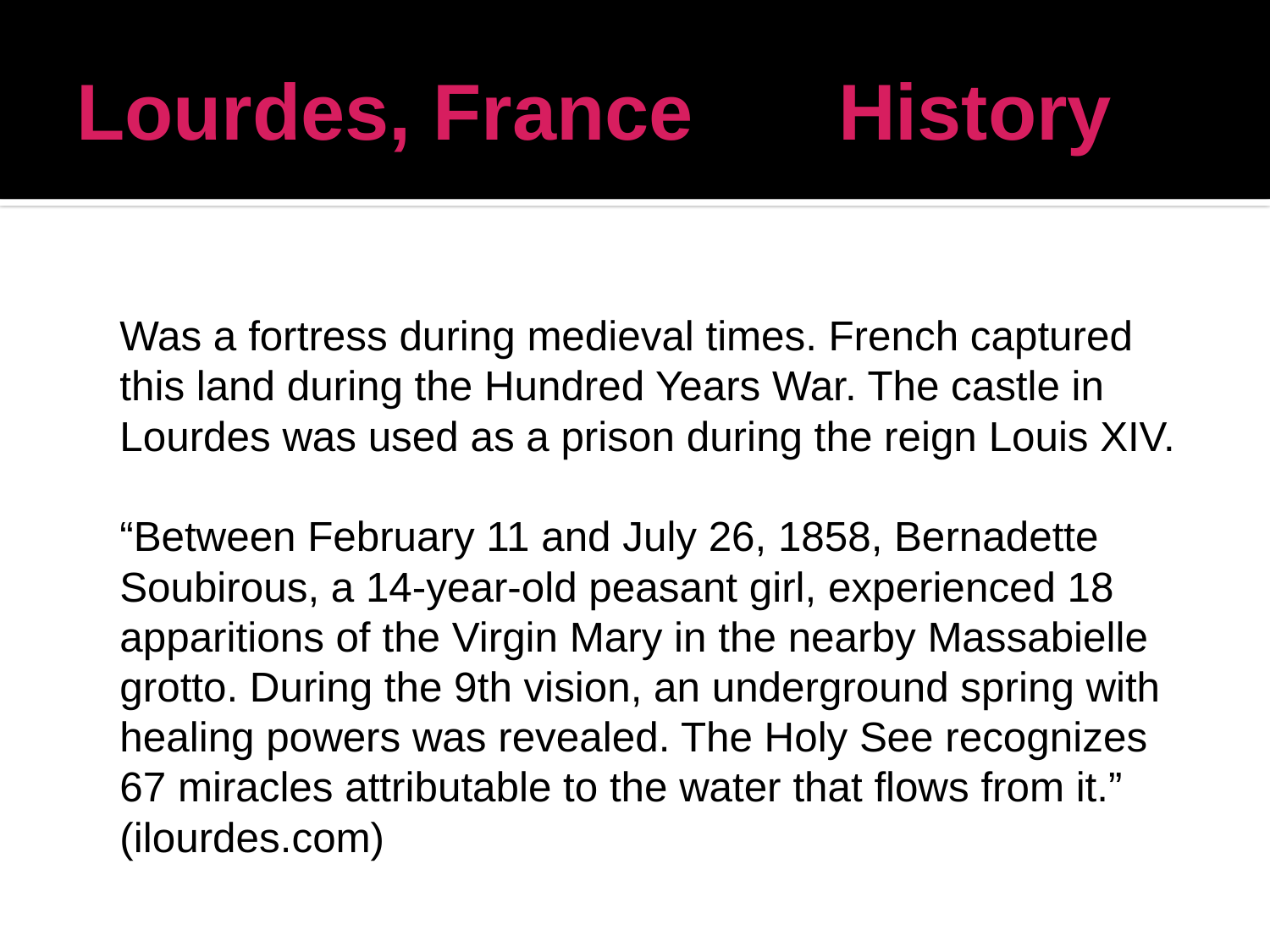

# Lourdes, France		History

	Was a fortress during medieval times. French captured this land during the Hundred Years War. The castle in Lourdes was used as a prison during the reign Louis XIV.
“Between February 11 and July 26, 1858, Bernadette Soubirous, a 14-year-old peasant girl, experienced 18 apparitions of the Virgin Mary in the nearby Massabielle grotto. During the 9th vision, an underground spring with healing powers was revealed. The Holy See recognizes 67 miracles attributable to the water that flows from it.” (ilourdes.com)